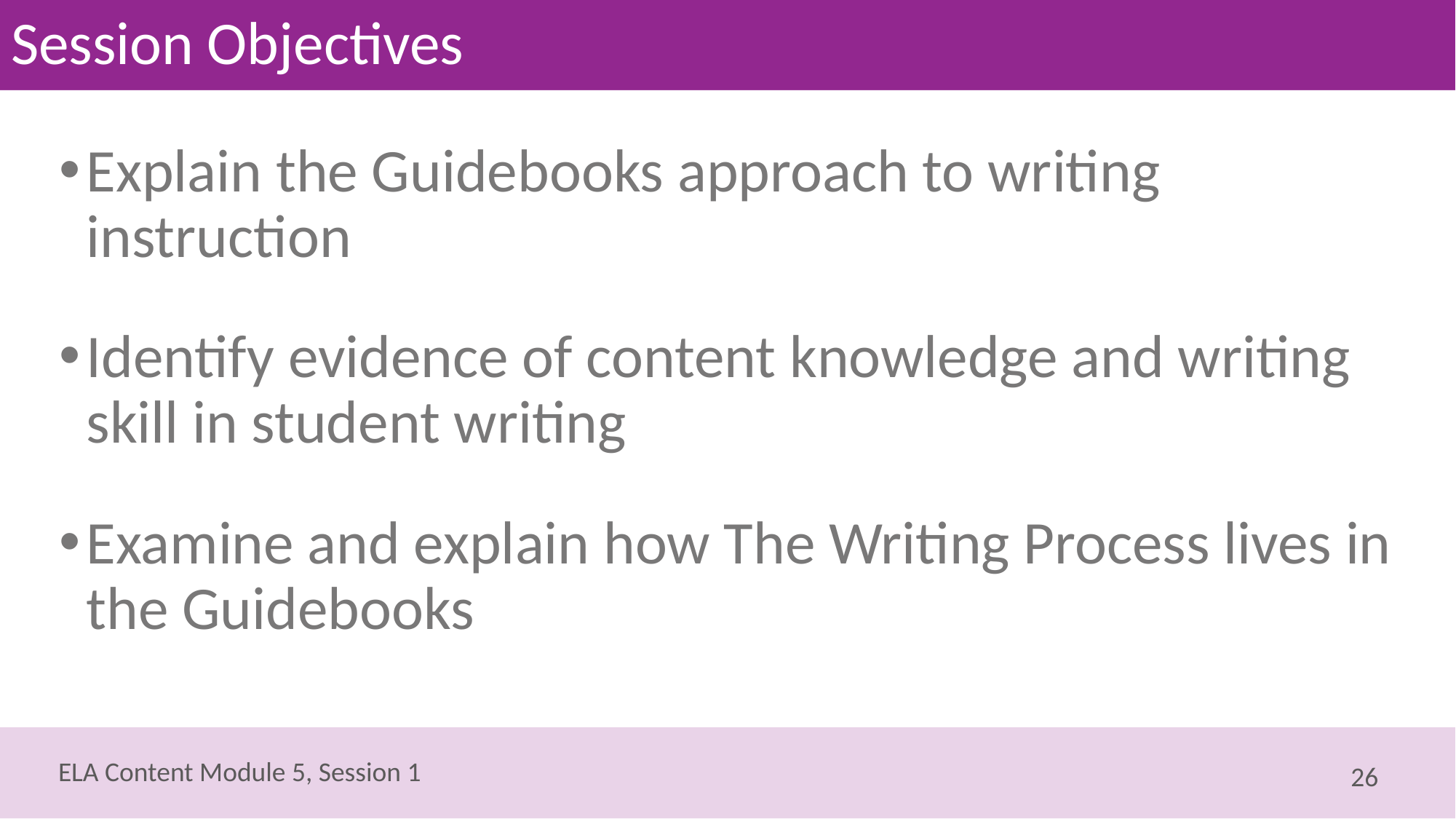

# Session Objectives
Explain the Guidebooks approach to writing instruction

Identify evidence of content knowledge and writing skill in student writing

Examine and explain how The Writing Process lives in the Guidebooks

26